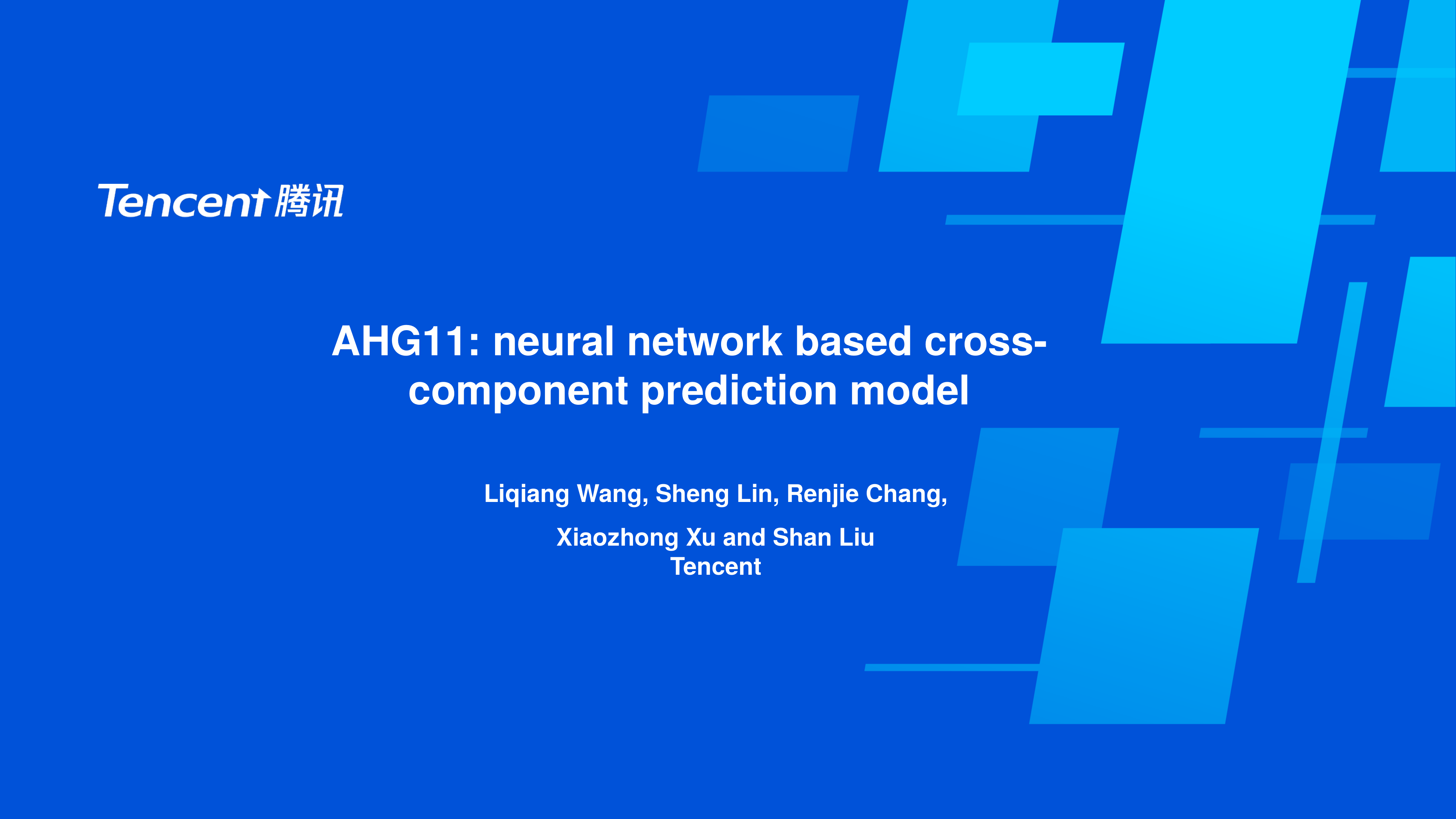

# AHG11: neural network based cross-component prediction model
Liqiang Wang, Sheng Lin, Renjie Chang, Xiaozhong Xu and Shan Liu
Tencent